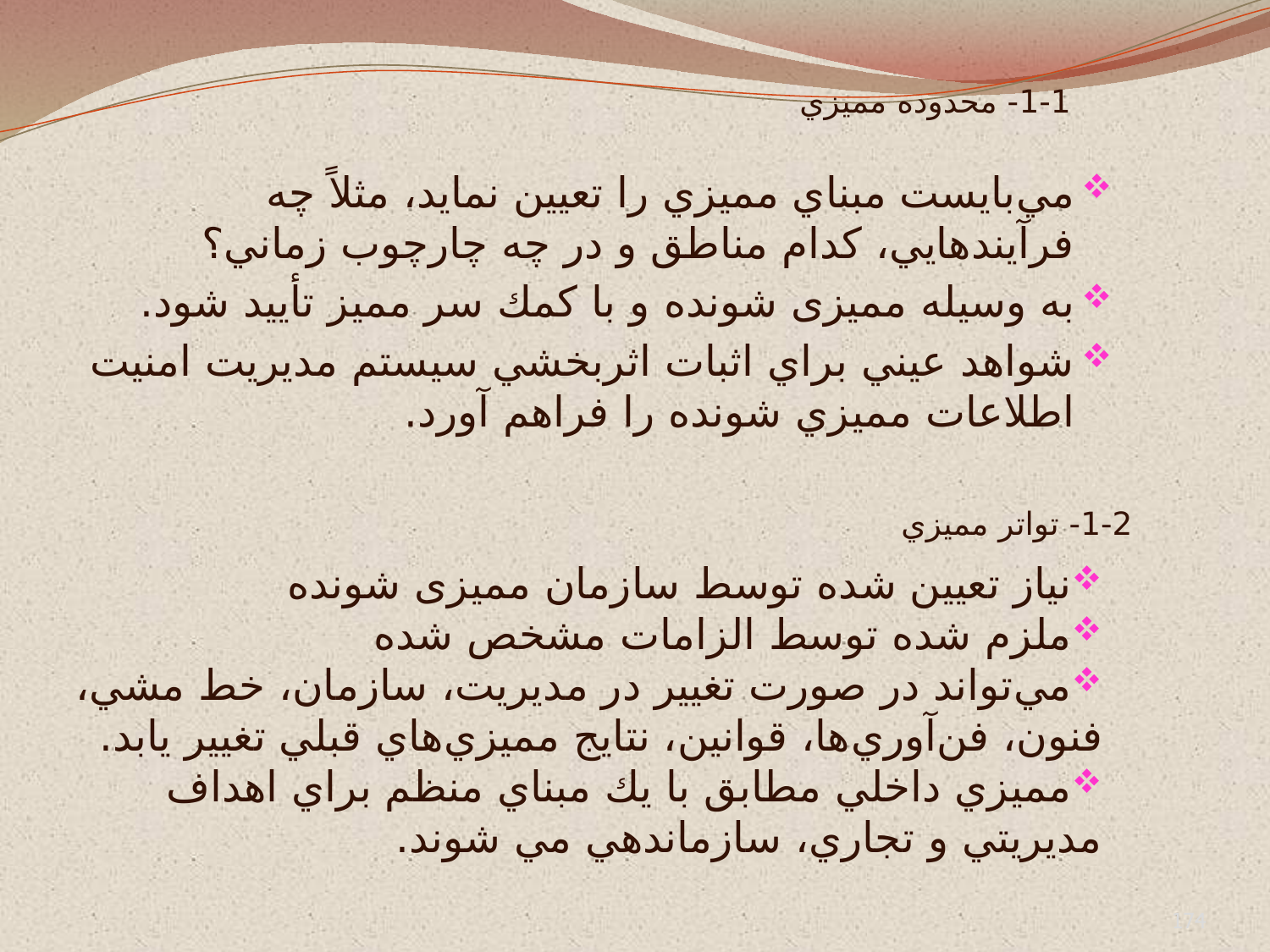

# 1-1- محدوده مميزي
مي‌بايست مبناي مميزي را تعيين نمايد، مثلاً چه فرآيندهايي، كدام مناطق و در چه چارچوب زماني؟
به وسيله ممیزی شونده و با كمك سر مميز تأييد شود.
شواهد عيني براي اثبات اثربخشي سيستم مديريت امنیت اطلاعات مميزي شونده را فراهم آورد.
1-2- تواتر مميزي
نياز تعيين شده توسط سازمان ممیزی شونده
ملزم شده توسط الزامات مشخص شده
مي‌تواند در صورت تغيير در مديريت، سازمان، خط مشي، فنون، فن‌آوري‌ها، قوانين، نتايج مميزي‌هاي قبلي تغيير يابد.
مميزي داخلي مطابق با يك مبناي منظم براي اهداف مديريتي و تجاري، سازماندهي مي شوند.
174